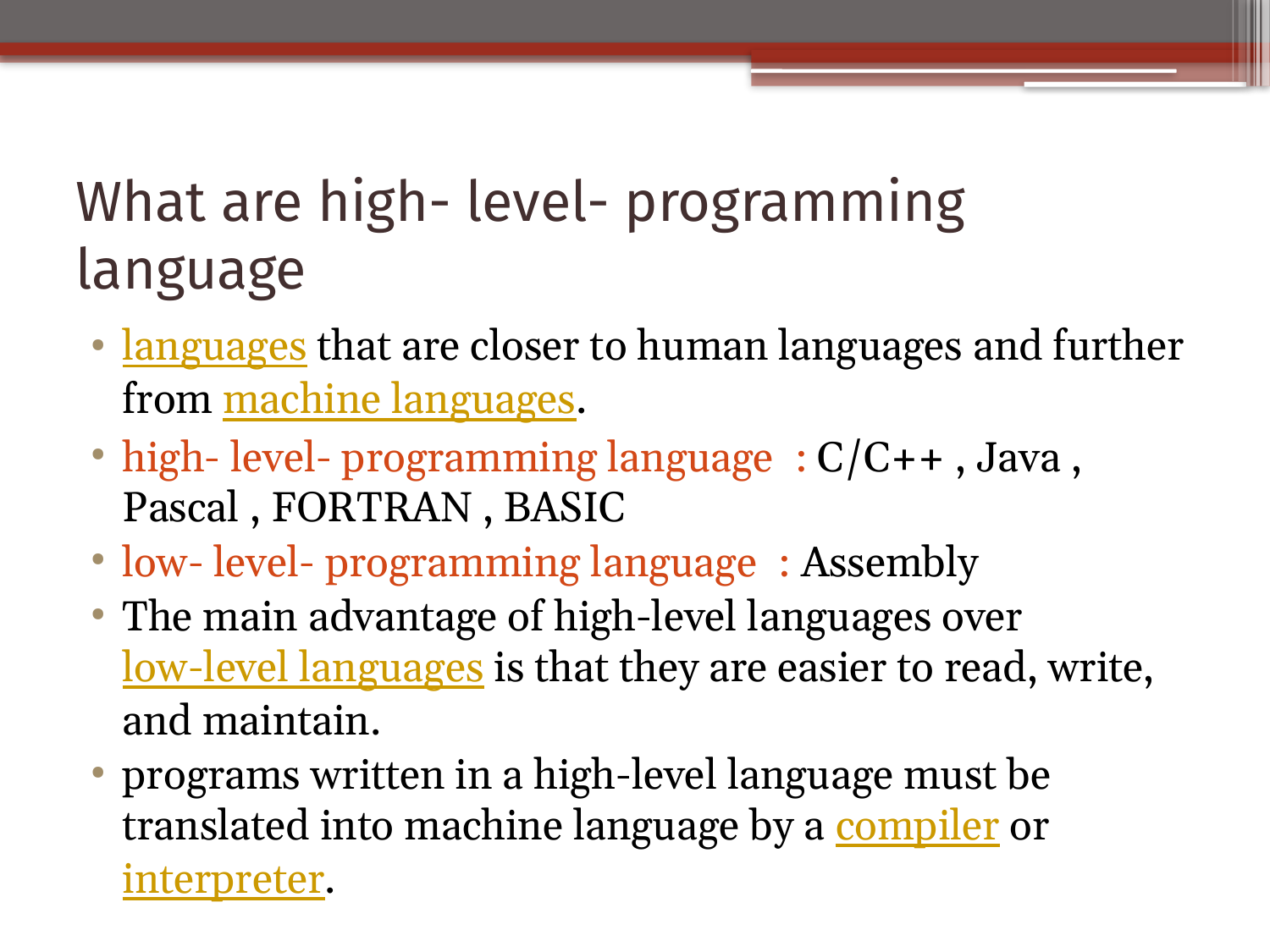

# What are high- level- programming language
languages that are closer to human languages and further from machine languages.
high- level- programming language  : C/C++ , Java , Pascal , FORTRAN , BASIC
low- level- programming language  : Assembly
The main advantage of high-level languages over low-level languages is that they are easier to read, write, and maintain.
programs written in a high-level language must be translated into machine language by a compiler or interpreter.